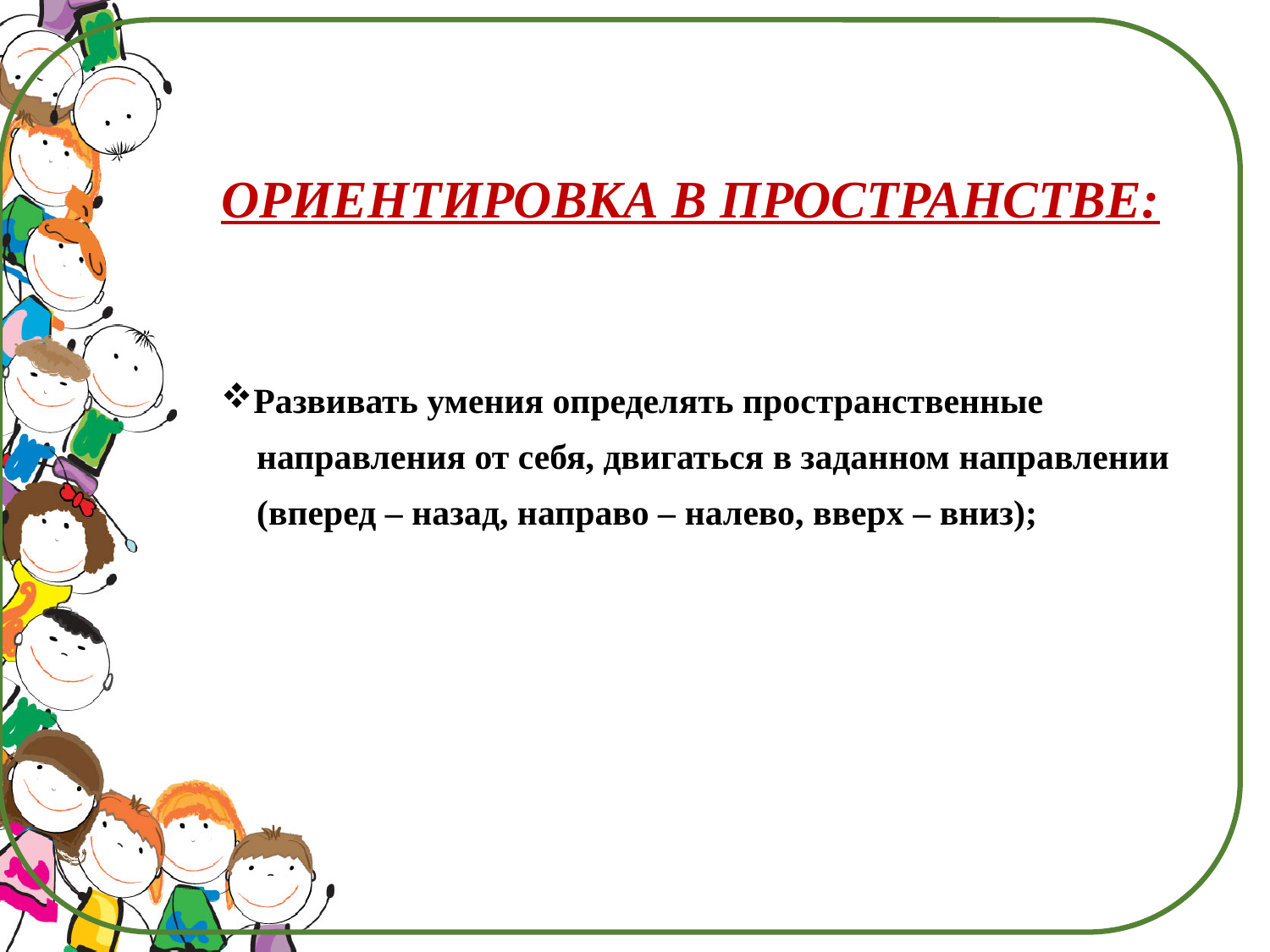

# ОРИЕНТИРОВКА В ПРОСТРАНСТВЕ:
Развивать умения определять пространственные
    направления от себя, двигаться в заданном направлении
    (вперед – назад, направо – налево, вверх – вниз);